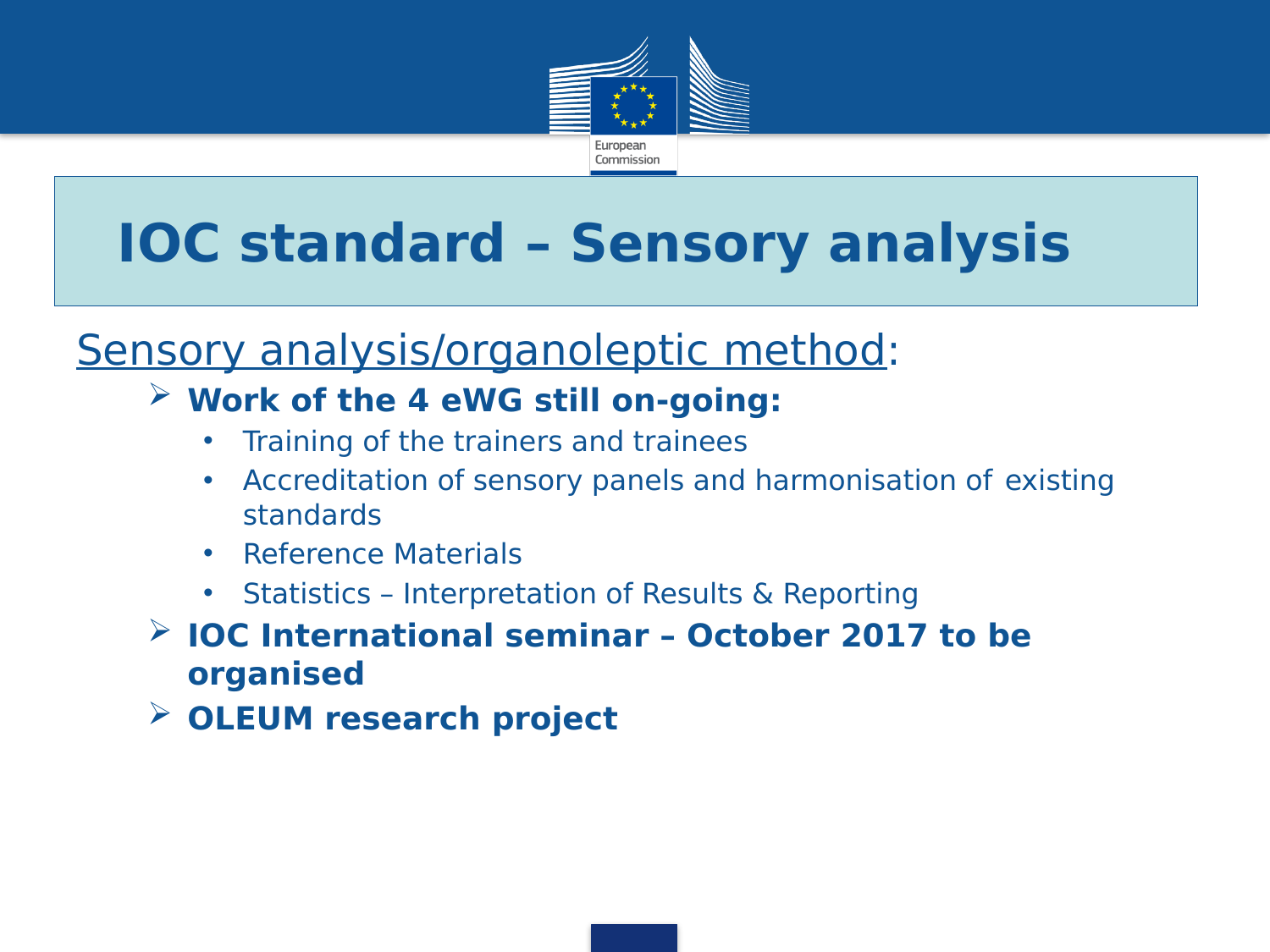

IOC standard – Sensory analysis
Sensory analysis/organoleptic method:
Work of the 4 eWG still on-going:
Training of the trainers and trainees
Accreditation of sensory panels and harmonisation of 	existing standards
Reference Materials
Statistics – Interpretation of Results & Reporting
IOC International seminar – October 2017 to be organised
OLEUM research project